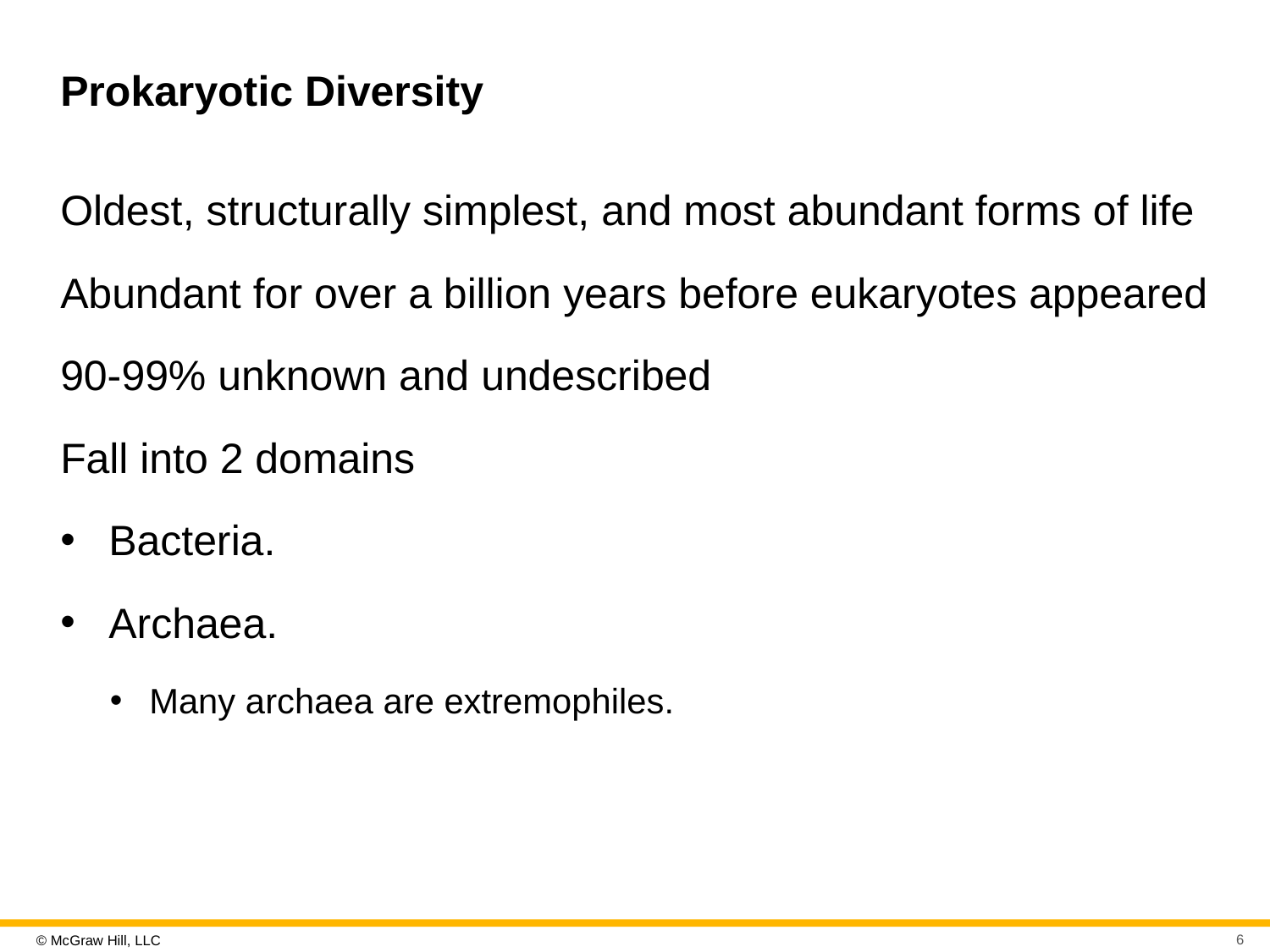

# Prokaryotic Diversity
Oldest, structurally simplest, and most abundant forms of life
Abundant for over a billion years before eukaryotes appeared
90-99% unknown and undescribed
Fall into 2 domains
Bacteria.
Archaea.
Many archaea are extremophiles.
6